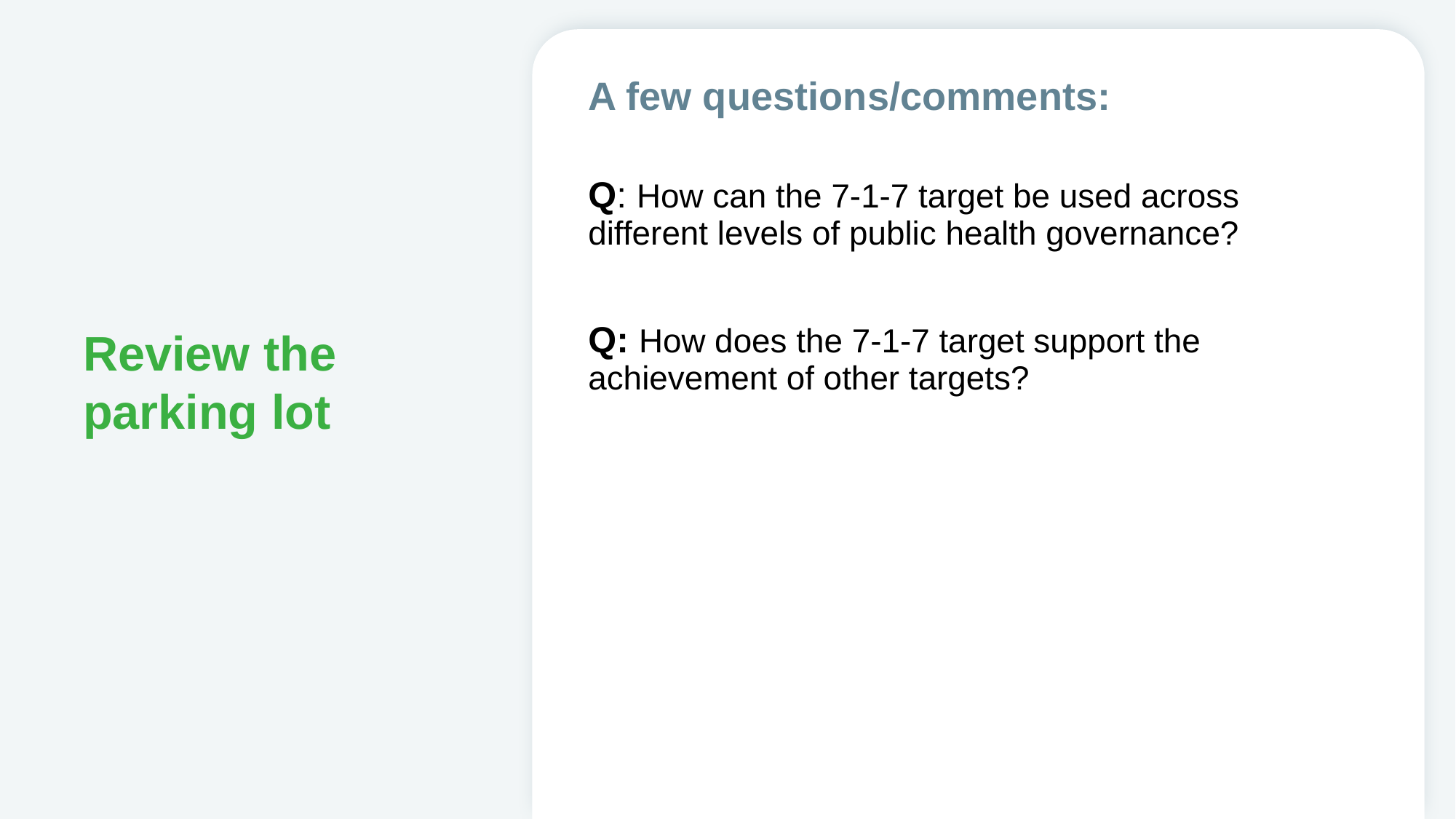

A few questions/comments:
Q: How can the 7-1-7 target be used across different levels of public health governance?

Q: How does the 7-1-7 target support the achievement of other targets?

# Review the parking lot